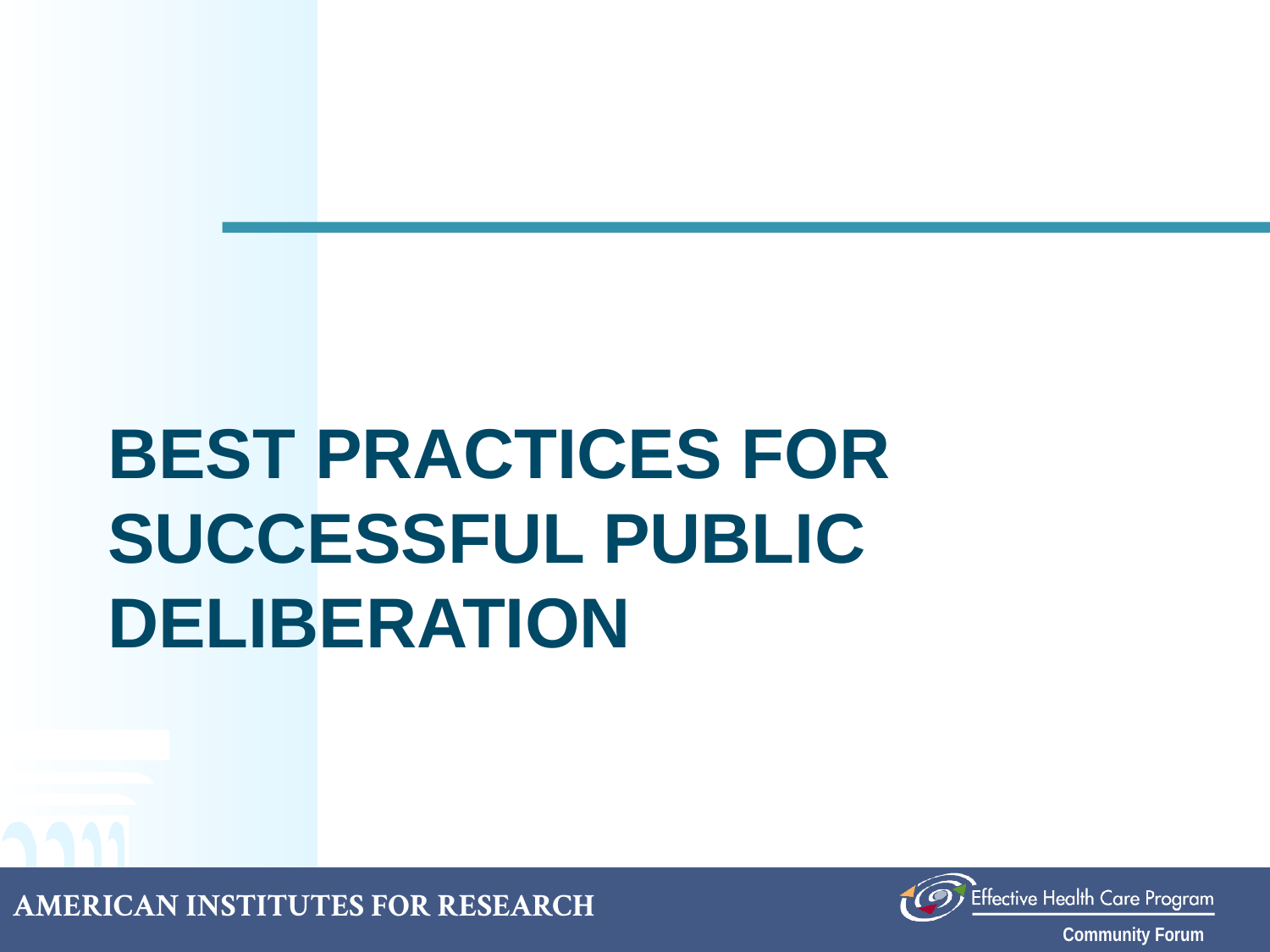

# Best Practices For Successful Public Deliberation